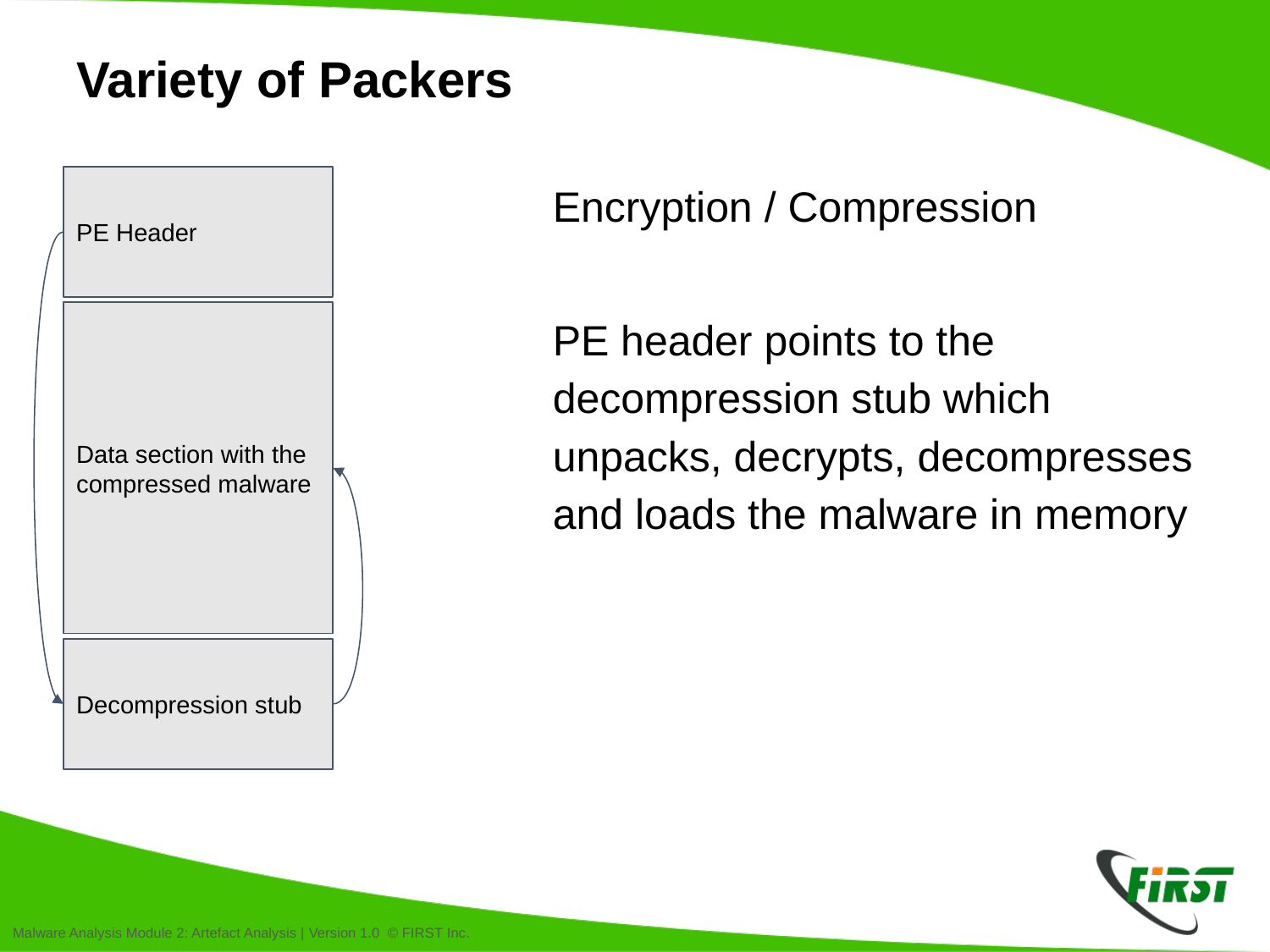

# Variety of Packers
PE Header
Encryption / Compression

PE header points to the decompression stub which unpacks, decrypts, decompresses and loads the malware in memory

Data section with the compressed malware
Decompression stub